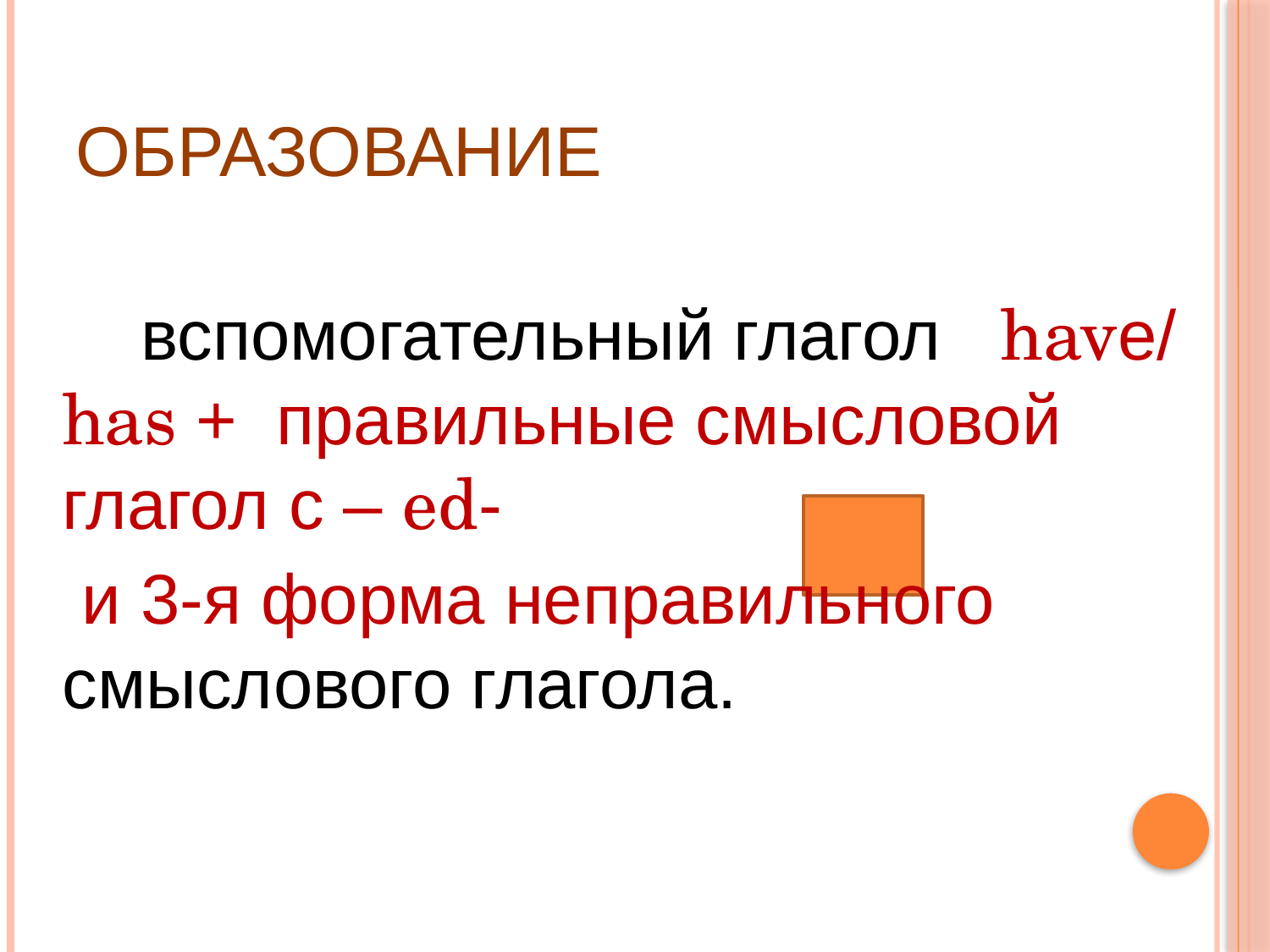

# Образование

    вспомогательный глагол   havе/ has +  правильные смысловой глагол с – ed-
 и 3-я форма неправильного  смыслового глагола.